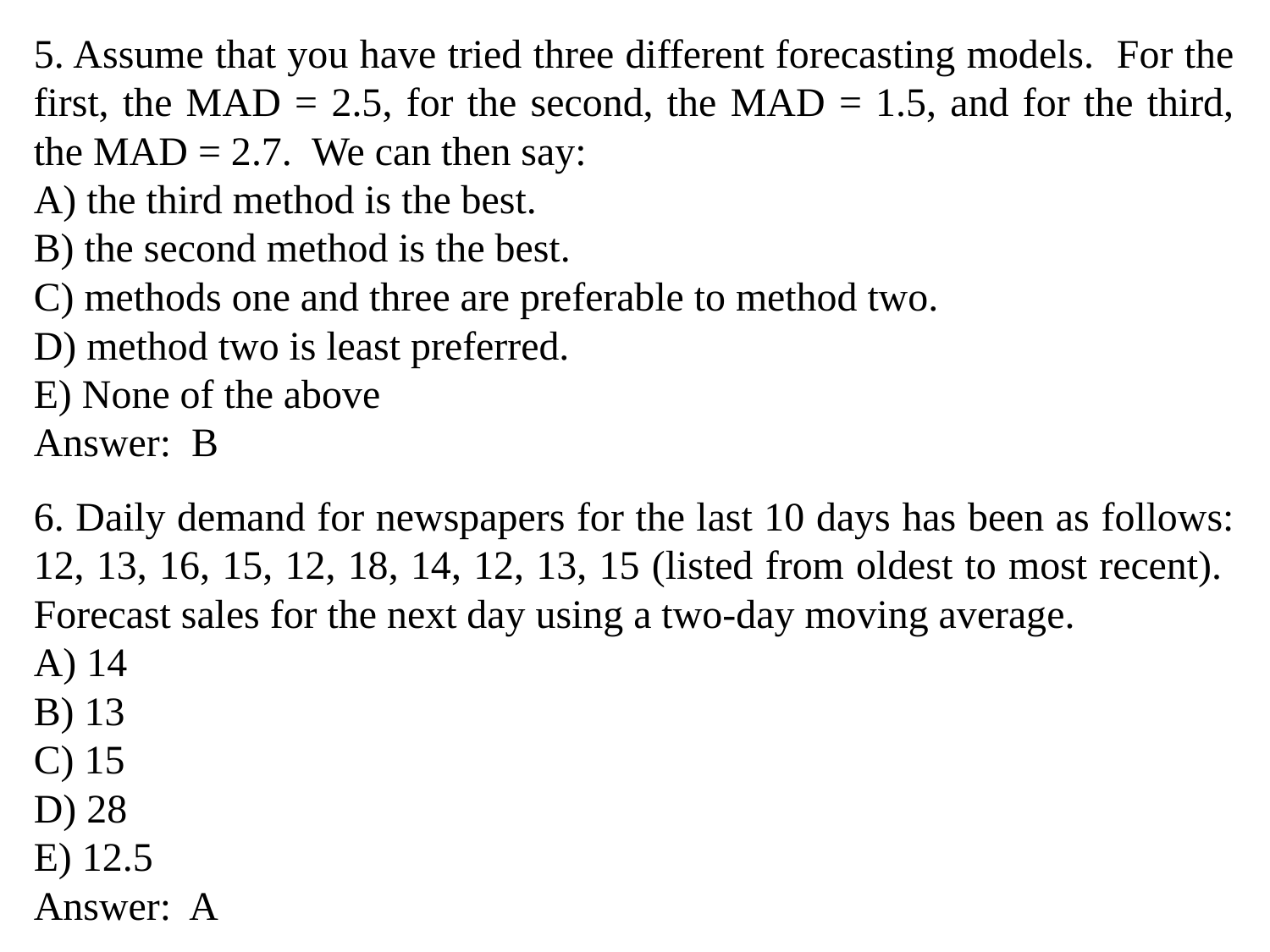

5. Assume that you have tried three different forecasting models.  For the first, the MAD = 2.5, for the second, the MAD = 1.5, and for the third, the MAD = 2.7.  We can then say:
A) the third method is the best.
B) the second method is the best.
C) methods one and three are preferable to method two.
D) method two is least preferred.
E) None of the above
Answer:  B

6. Daily demand for newspapers for the last 10 days has been as follows: 12, 13, 16, 15, 12, 18, 14, 12, 13, 15 (listed from oldest to most recent).  Forecast sales for the next day using a two-day moving average.
A) 14
B) 13
C) 15
D) 28
E) 12.5
Answer:  A